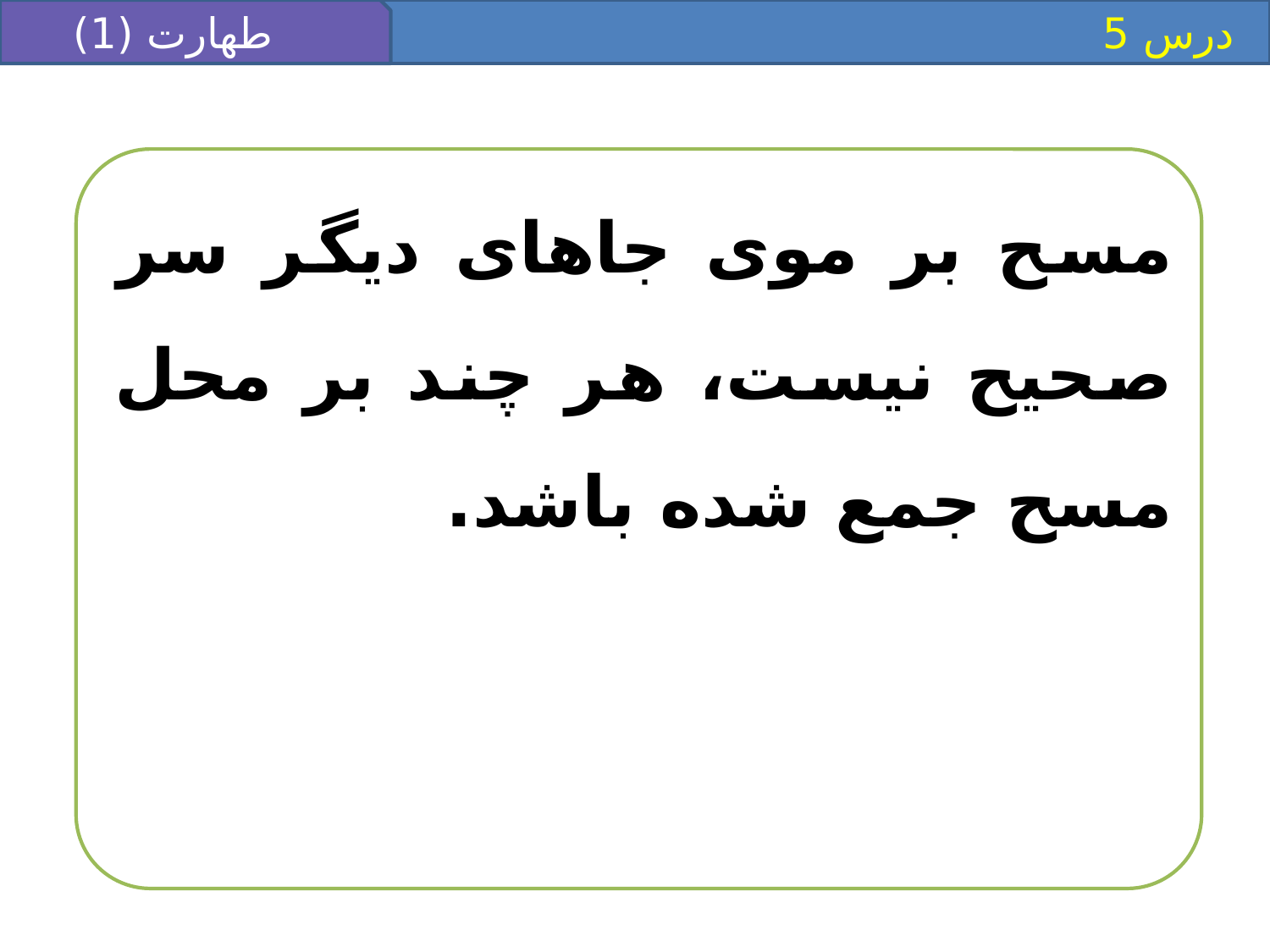

طهارت (1)
 درس 5

مسح بر موى جاهاى ديگر سر صحيح نيست، هر چند بر محل مسح جمع شده باشد.